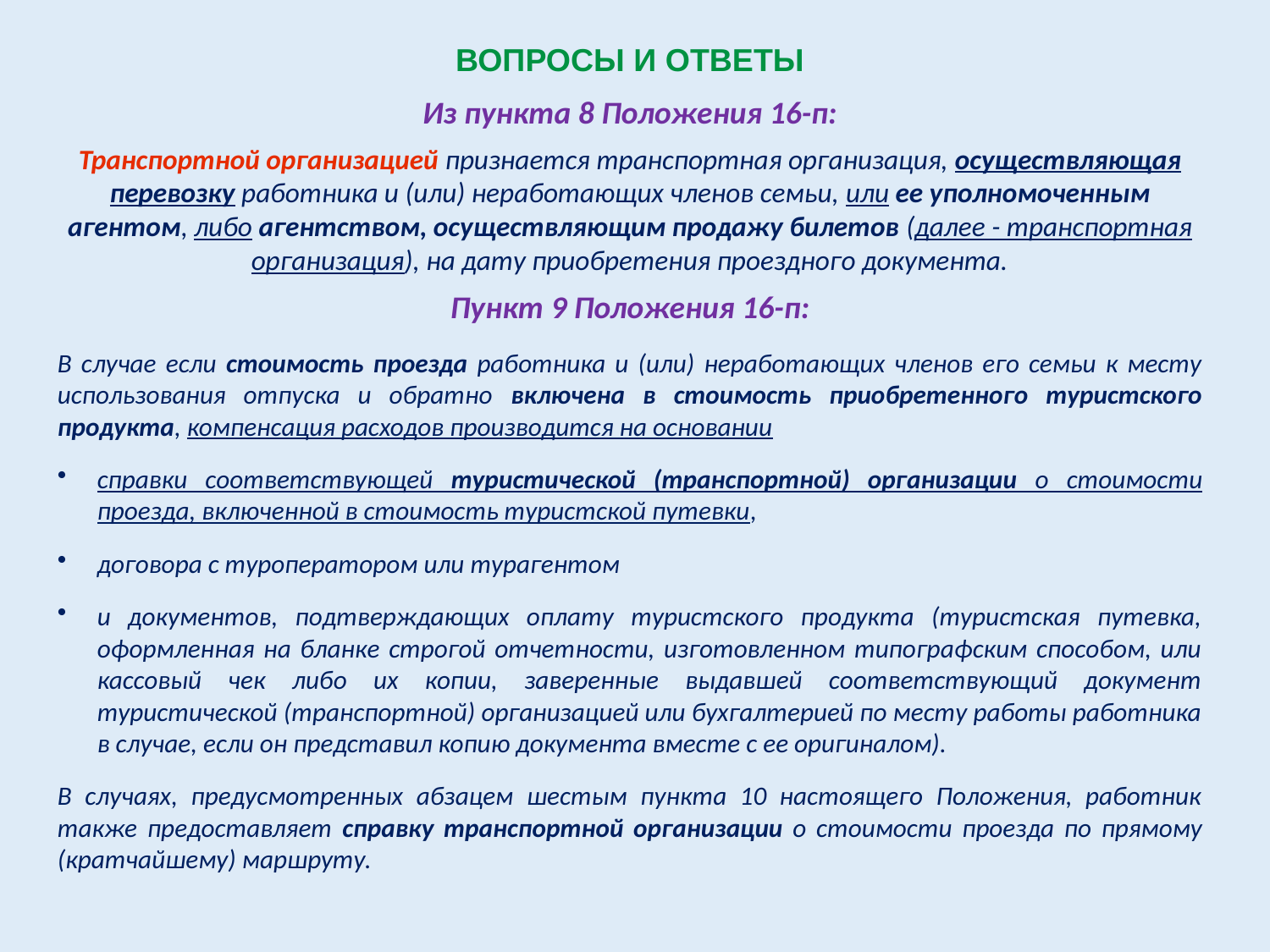

Вопросы и Ответы
Из пункта 8 Положения 16-п:
Транспортной организацией признается транспортная организация, осуществляющая
перевозку работника и (или) неработающих членов семьи, или ее уполномоченным агентом, либо агентством, осуществляющим продажу билетов (далее - транспортная организация), на дату приобретения проездного документа.
Пункт 9 Положения 16-п:
В случае если стоимость проезда работника и (или) неработающих членов его семьи к месту использования отпуска и обратно включена в стоимость приобретенного туристского продукта, компенсация расходов производится на основании
справки соответствующей туристической (транспортной) организации о стоимости проезда, включенной в стоимость туристской путевки,
договора с туроператором или турагентом
и документов, подтверждающих оплату туристского продукта (туристская путевка, оформленная на бланке строгой отчетности, изготовленном типографским способом, или кассовый чек либо их копии, заверенные выдавшей соответствующий документ туристической (транспортной) организацией или бухгалтерией по месту работы работника в случае, если он представил копию документа вместе с ее оригиналом).
В случаях, предусмотренных абзацем шестым пункта 10 настоящего Положения, работник также предоставляет справку транспортной организации о стоимости проезда по прямому (кратчайшему) маршруту.